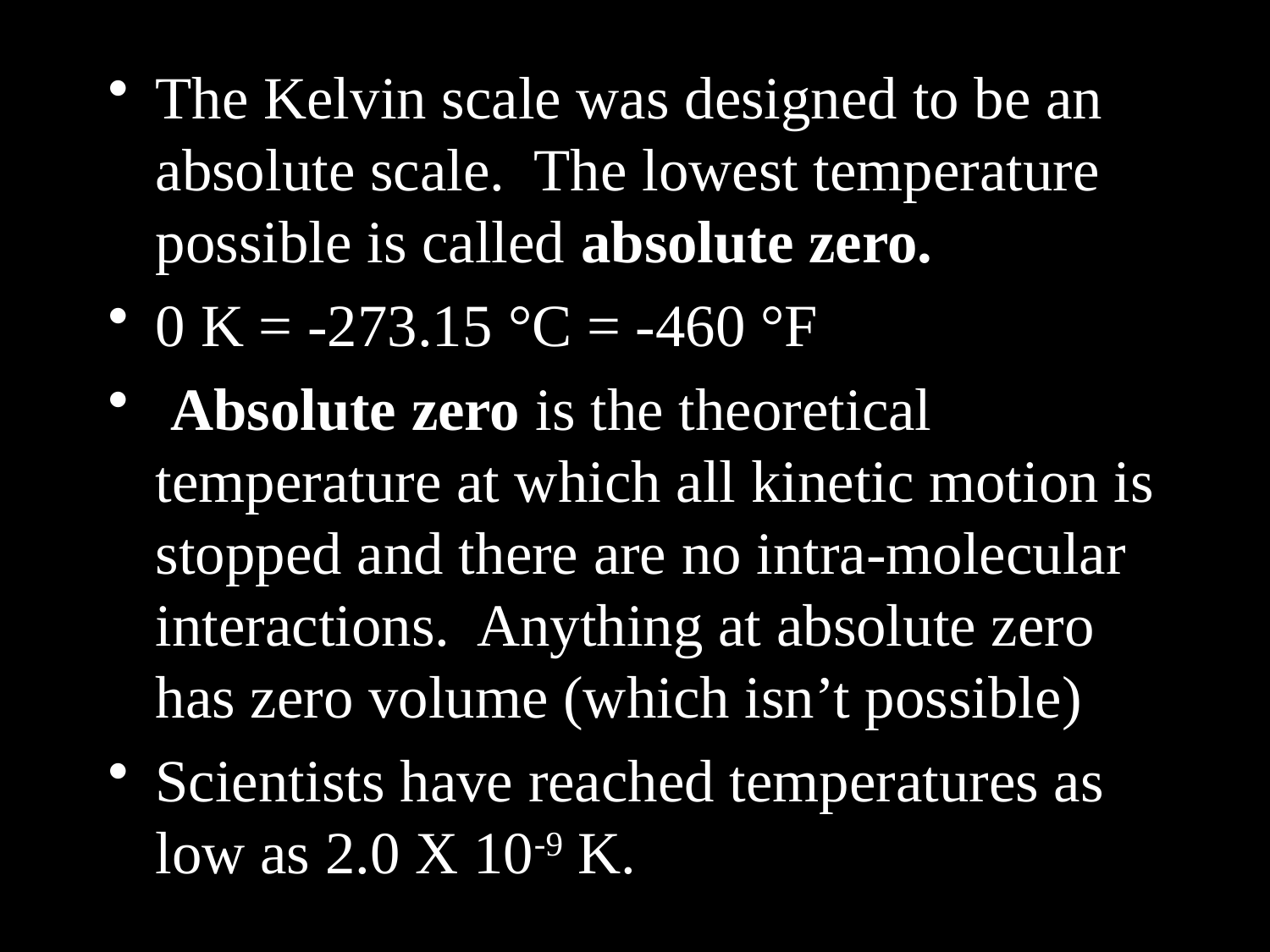

The Kelvin scale was designed to be an absolute scale.  The lowest temperature possible is called absolute zero.
0 K = -273.15 °C = -460 °F
 Absolute zero is the theoretical temperature at which all kinetic motion is stopped and there are no intra-molecular interactions.  Anything at absolute zero has zero volume (which isn’t possible)
Scientists have reached temperatures as low as 2.0 X 10-9 K.